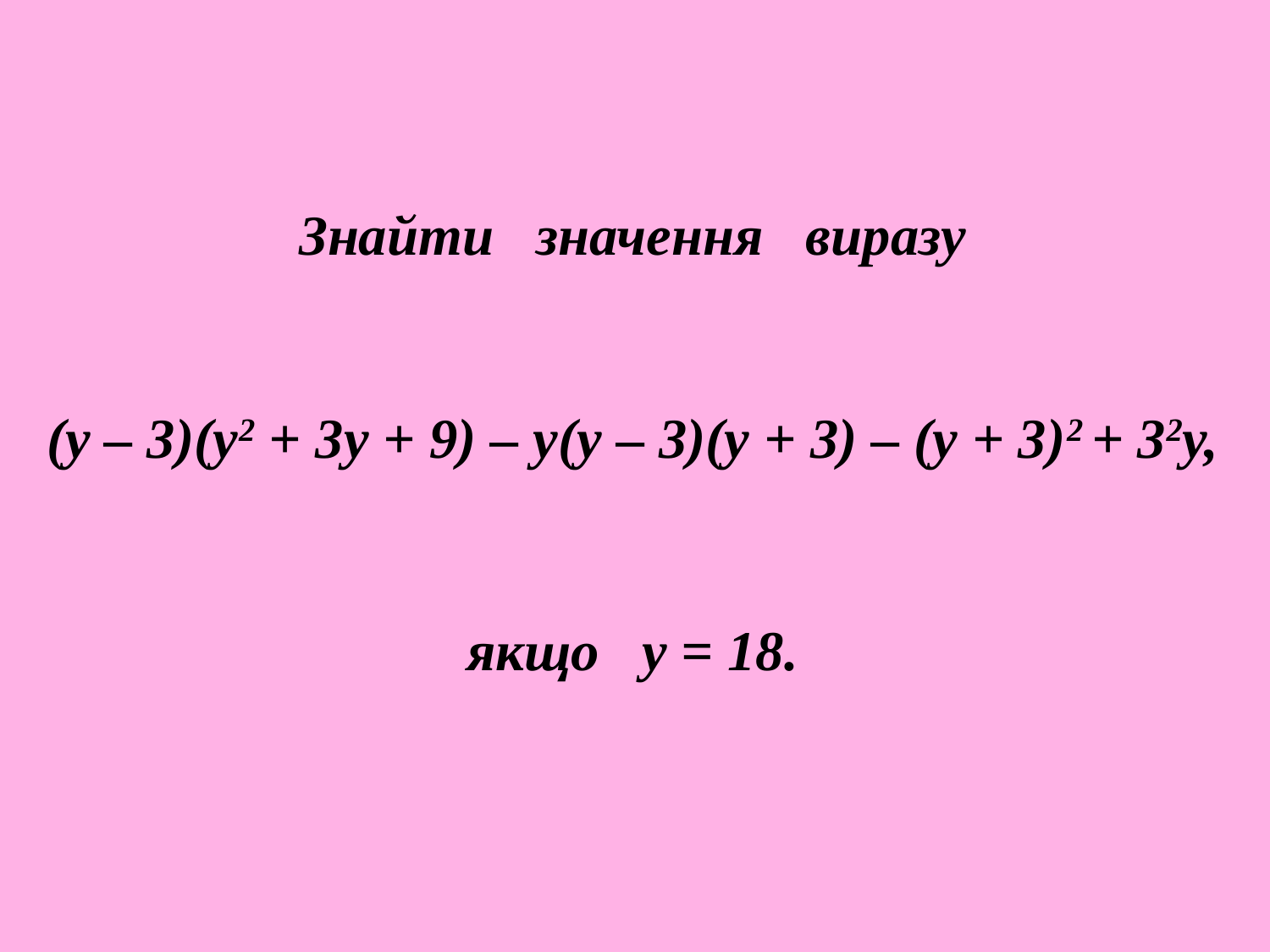

# Знайти   значення   виразу (у – 3)(у2 + 3у + 9) – у(у – 3)(у + 3) – (у + 3)2 + 32у, якщо   у = 18.